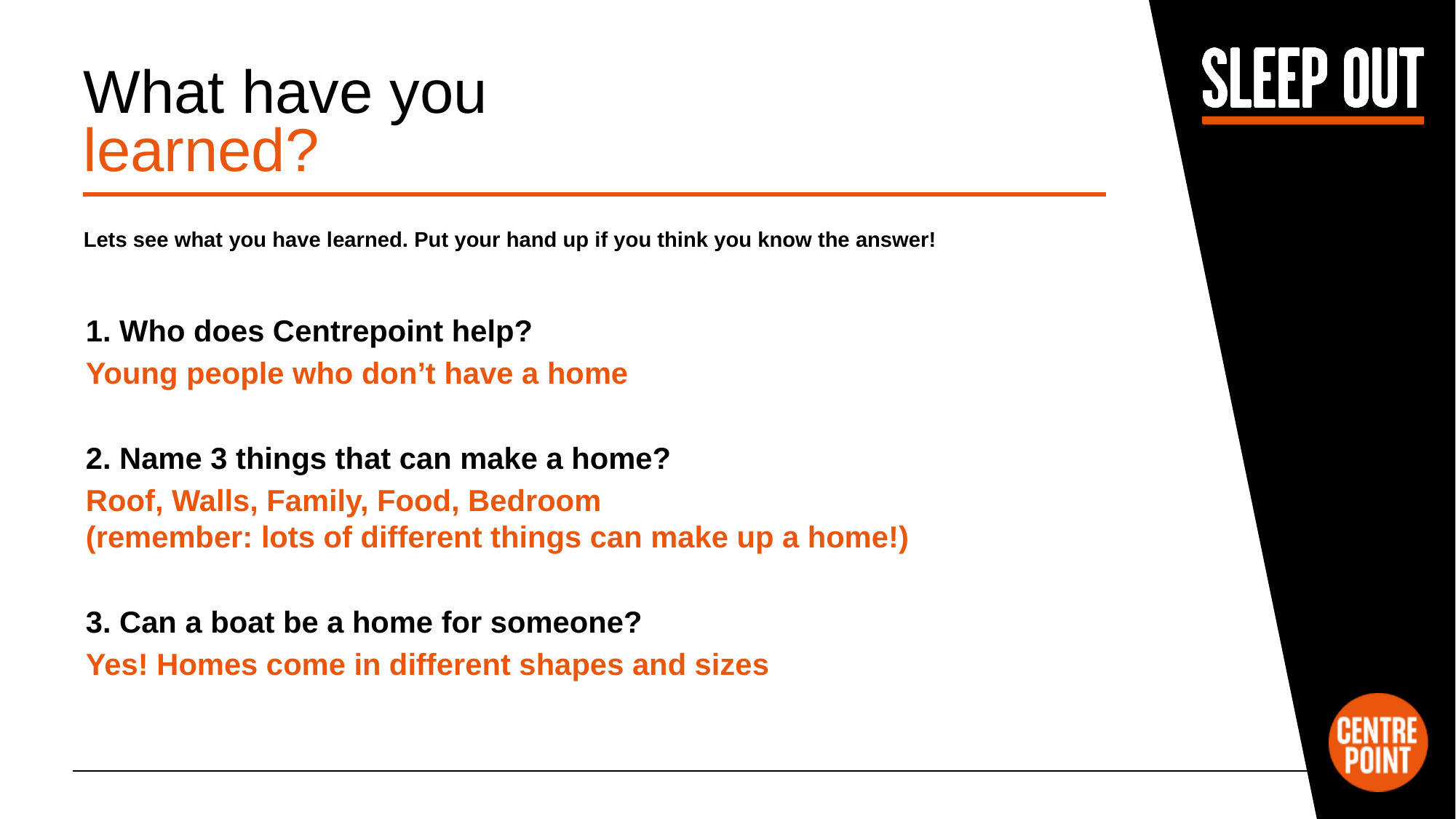

# What have you learned?
Lets see what you have learned. Put your hand up if you think you know the answer!
1. Who does Centrepoint help?
Young people who don’t have a home

2. Name 3 things that can make a home?
Roof, Walls, Family, Food, Bedroom
(remember: lots of different things can make up a home!)

3. Can a boat be a home for someone?
Yes! Homes come in different shapes and sizes